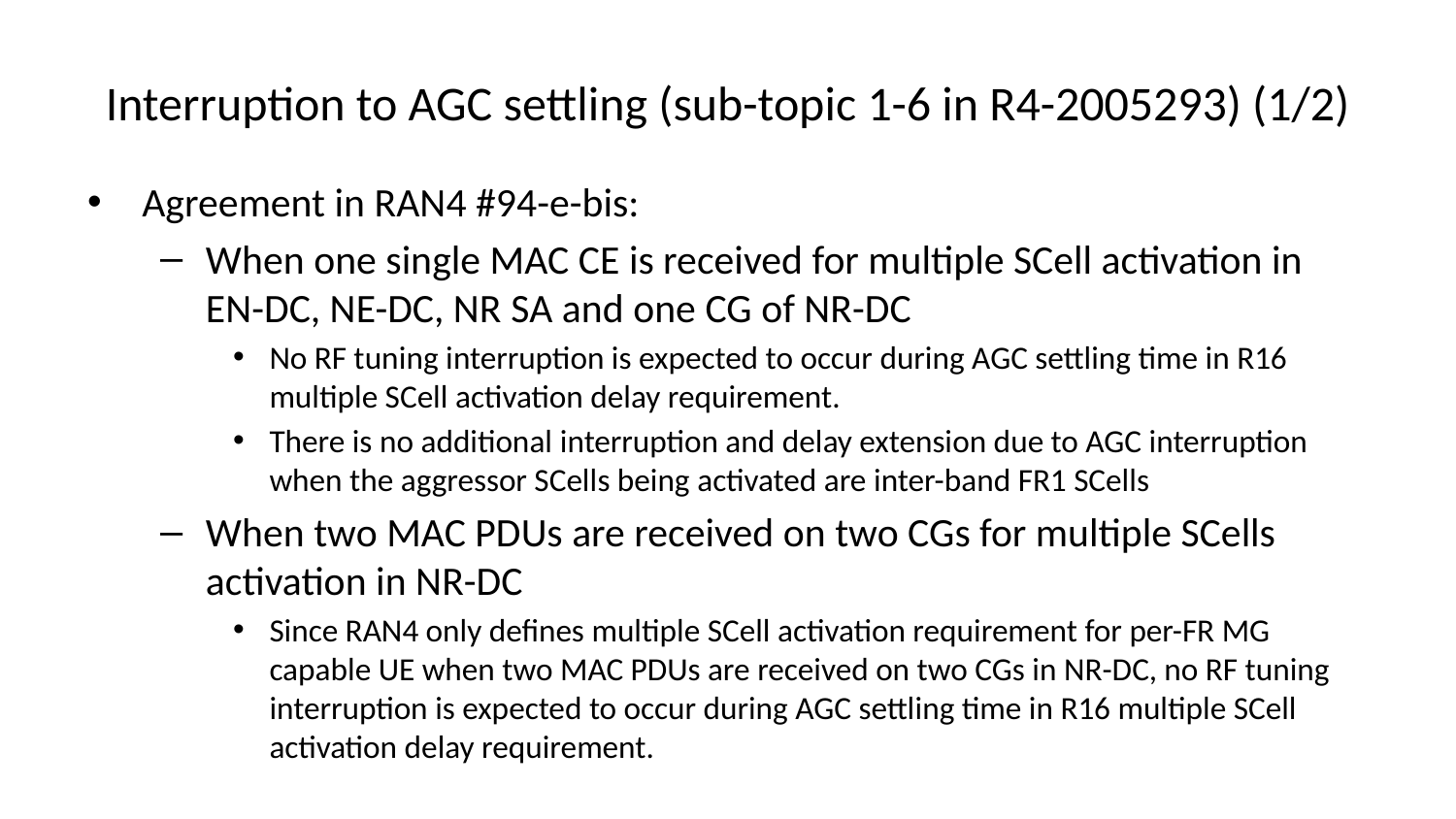

# Interruption to AGC settling (sub-topic 1-6 in R4-2005293) (1/2)
Agreement in RAN4 #94-e-bis:
When one single MAC CE is received for multiple SCell activation in EN-DC, NE-DC, NR SA and one CG of NR-DC
No RF tuning interruption is expected to occur during AGC settling time in R16 multiple SCell activation delay requirement.
There is no additional interruption and delay extension due to AGC interruption when the aggressor SCells being activated are inter-band FR1 SCells
When two MAC PDUs are received on two CGs for multiple SCells activation in NR-DC
Since RAN4 only defines multiple SCell activation requirement for per-FR MG capable UE when two MAC PDUs are received on two CGs in NR-DC, no RF tuning interruption is expected to occur during AGC settling time in R16 multiple SCell activation delay requirement.